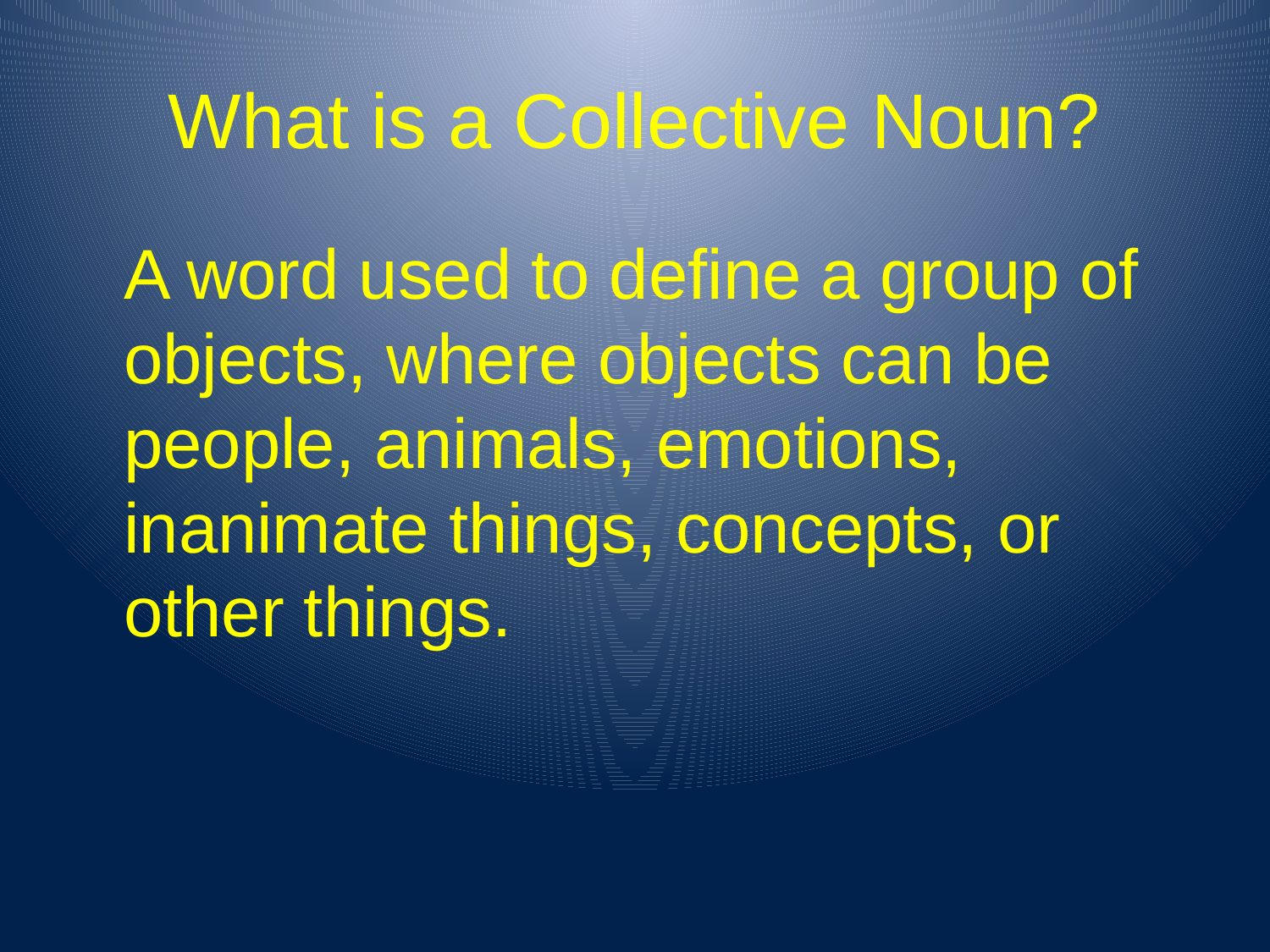

# What is a Collective Noun?
   A word used to define a group of objects, where objects can be people, animals, emotions, inanimate things, concepts, or other things.